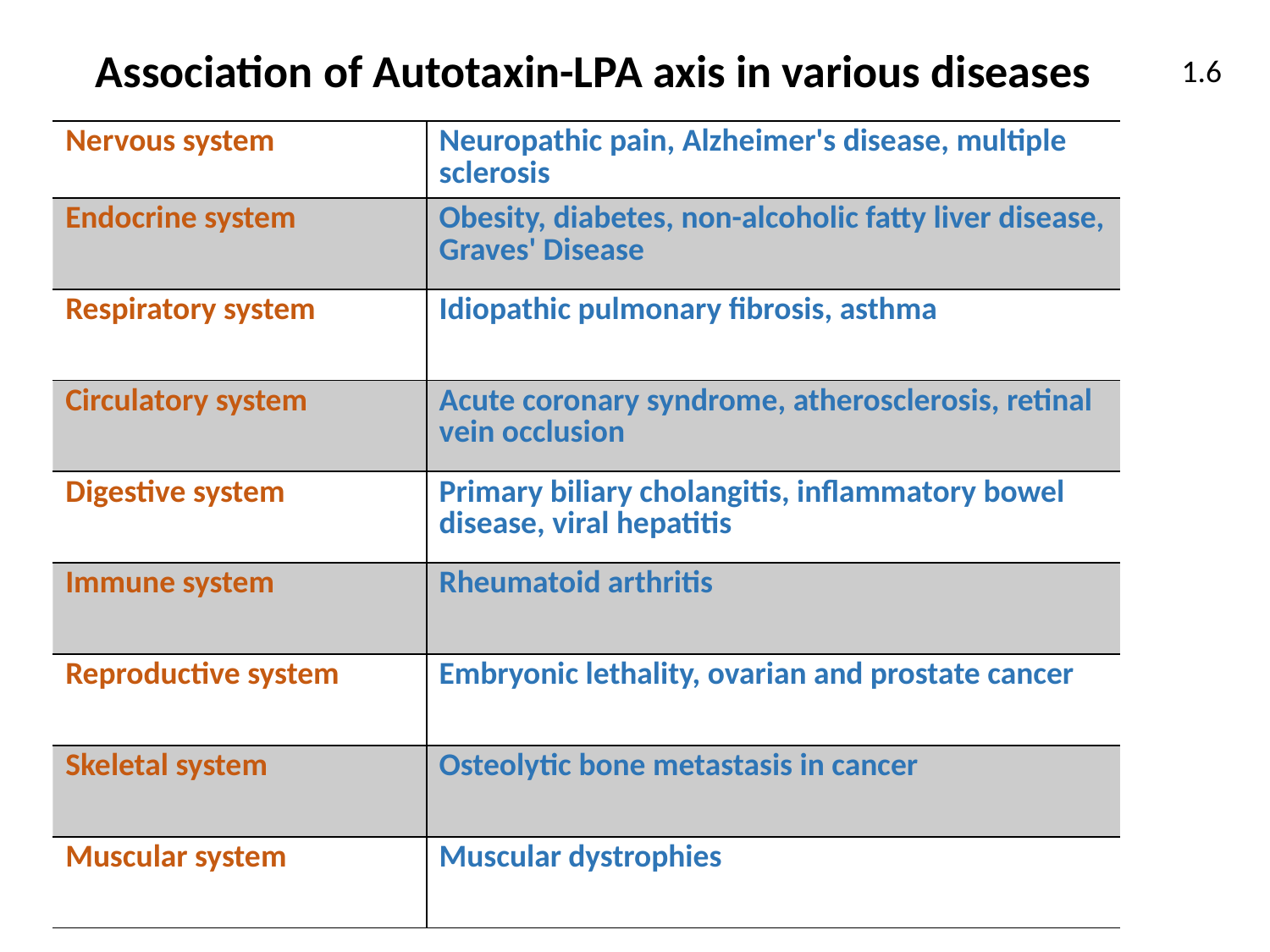

Association of Autotaxin-LPA axis in various diseases
1.6
| Nervous system | Neuropathic pain, Alzheimer's disease, multiple sclerosis |
| --- | --- |
| Endocrine system | Obesity, diabetes, non-alcoholic fatty liver disease, Graves' Disease |
| Respiratory system | Idiopathic pulmonary fibrosis, asthma |
| Circulatory system | Acute coronary syndrome, atherosclerosis, retinal vein occlusion |
| Digestive system | Primary biliary cholangitis, inflammatory bowel disease, viral hepatitis |
| Immune system | Rheumatoid arthritis |
| Reproductive system | Embryonic lethality, ovarian and prostate cancer |
| Skeletal system | Osteolytic bone metastasis in cancer |
| Muscular system | Muscular dystrophies |